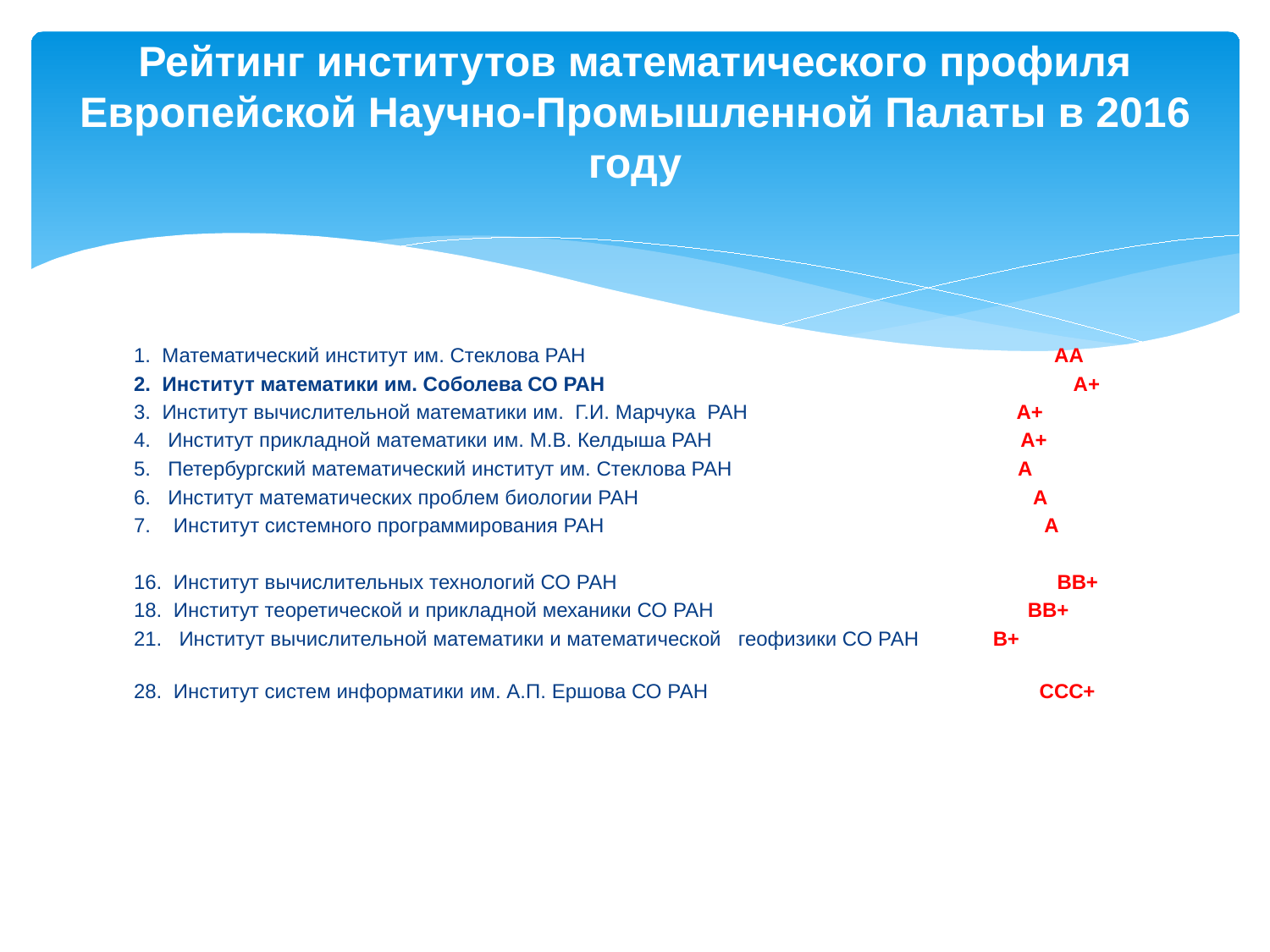

# Рейтинг институтов математического профиля Европейской Научно-Промышленной Палаты в 2016 году
1.  Математический институт им. Стеклова РАН                                                                                  АА
2.  Институт математики им. Соболева СО РАН                                                                                  А+
3.  Институт вычислительной математики им.  Г.И. Марчука  РАН                                               А+
4.   Институт прикладной математики им. М.В. Келдыша РАН                                                      А+
5.   Петербургский математический институт им. Стеклова РАН                                                  А
6.   Институт математических проблем биологии РАН                                                                     А
7.    Институт системного программирования РАН                                                                             А

16.  Институт вычислительных технологий СО РАН                                                                             ВВ+
18.  Институт теоретической и прикладной механики СО РАН                                                       ВВ+
21.   Институт вычислительной математики и математической   геофизики СО РАН             В+
28.  Институт систем информатики им. А.П. Ершова СО РАН                                                          ССС+